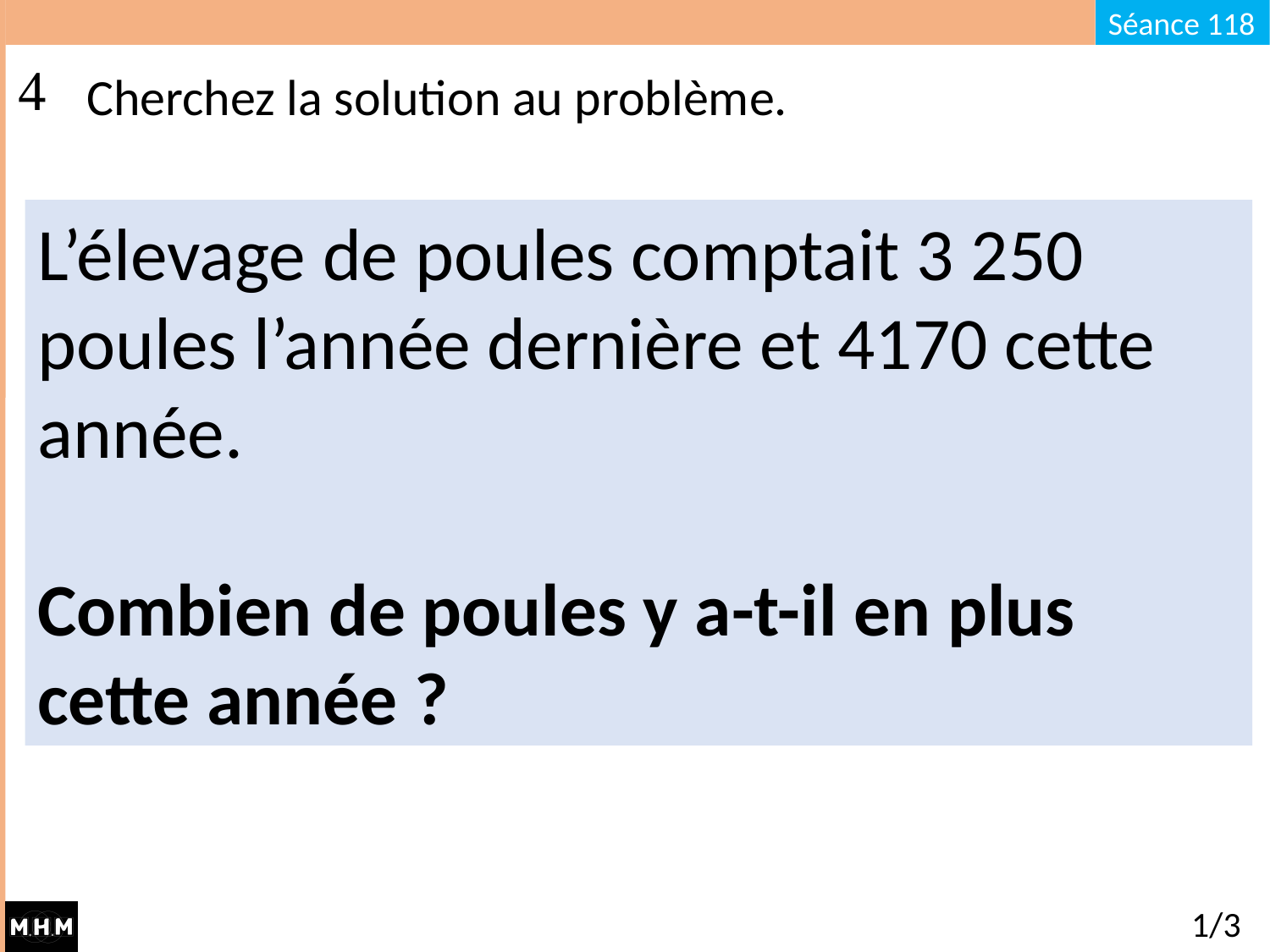

# Cherchez la solution au problème.
L’élevage de poules comptait 3 250 poules l’année dernière et 4170 cette année.

Combien de poules y a-t-il en plus cette année ?
1/3